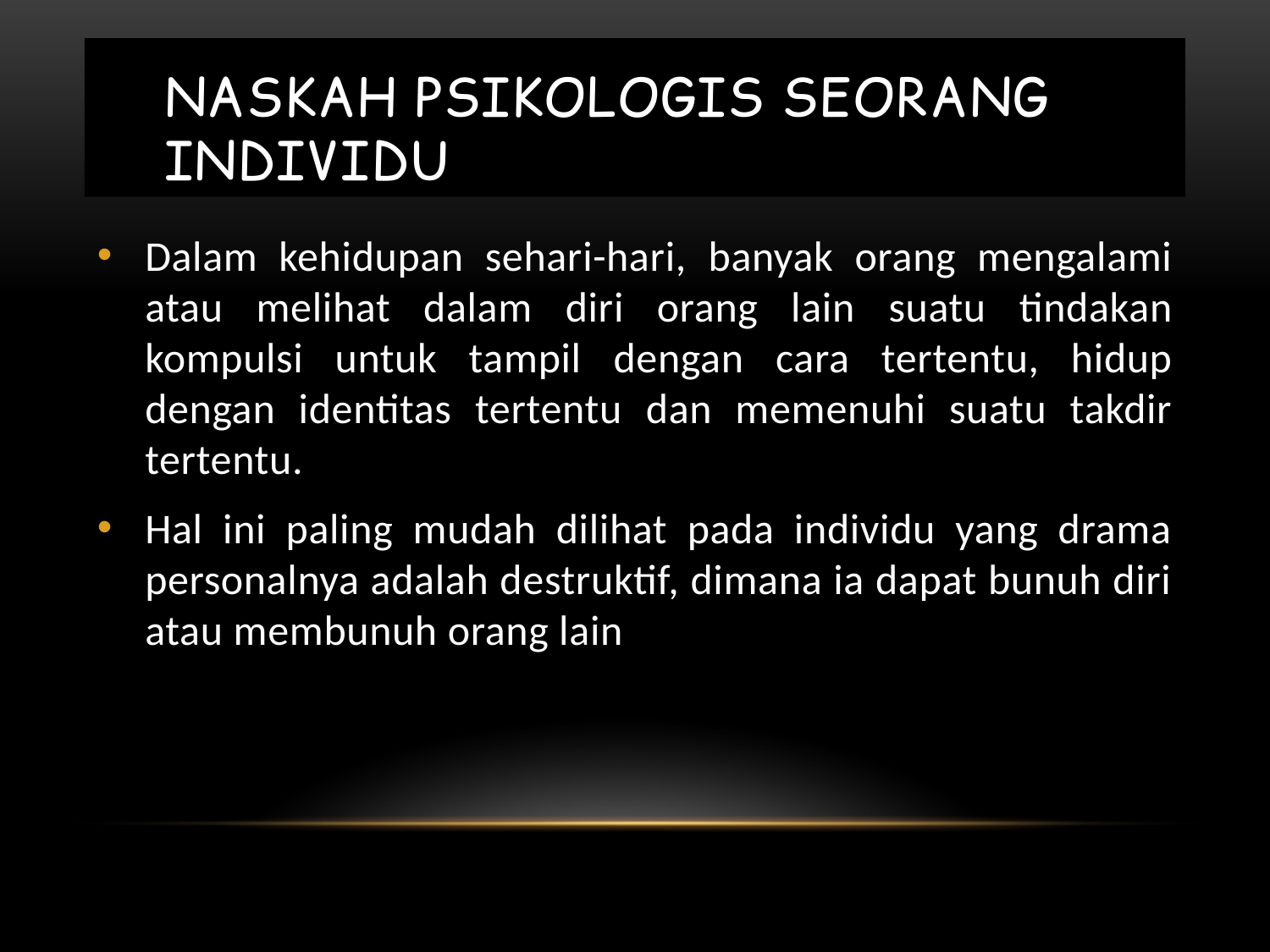

# naskah PSIKOLOGIS SEORANG INDIVIDU
Dalam kehidupan sehari-hari, banyak orang mengalami atau melihat dalam diri orang lain suatu tindakan kompulsi untuk tampil dengan cara tertentu, hidup dengan identitas tertentu dan memenuhi suatu takdir tertentu.
Hal ini paling mudah dilihat pada individu yang drama personalnya adalah destruktif, dimana ia dapat bunuh diri atau membunuh orang lain